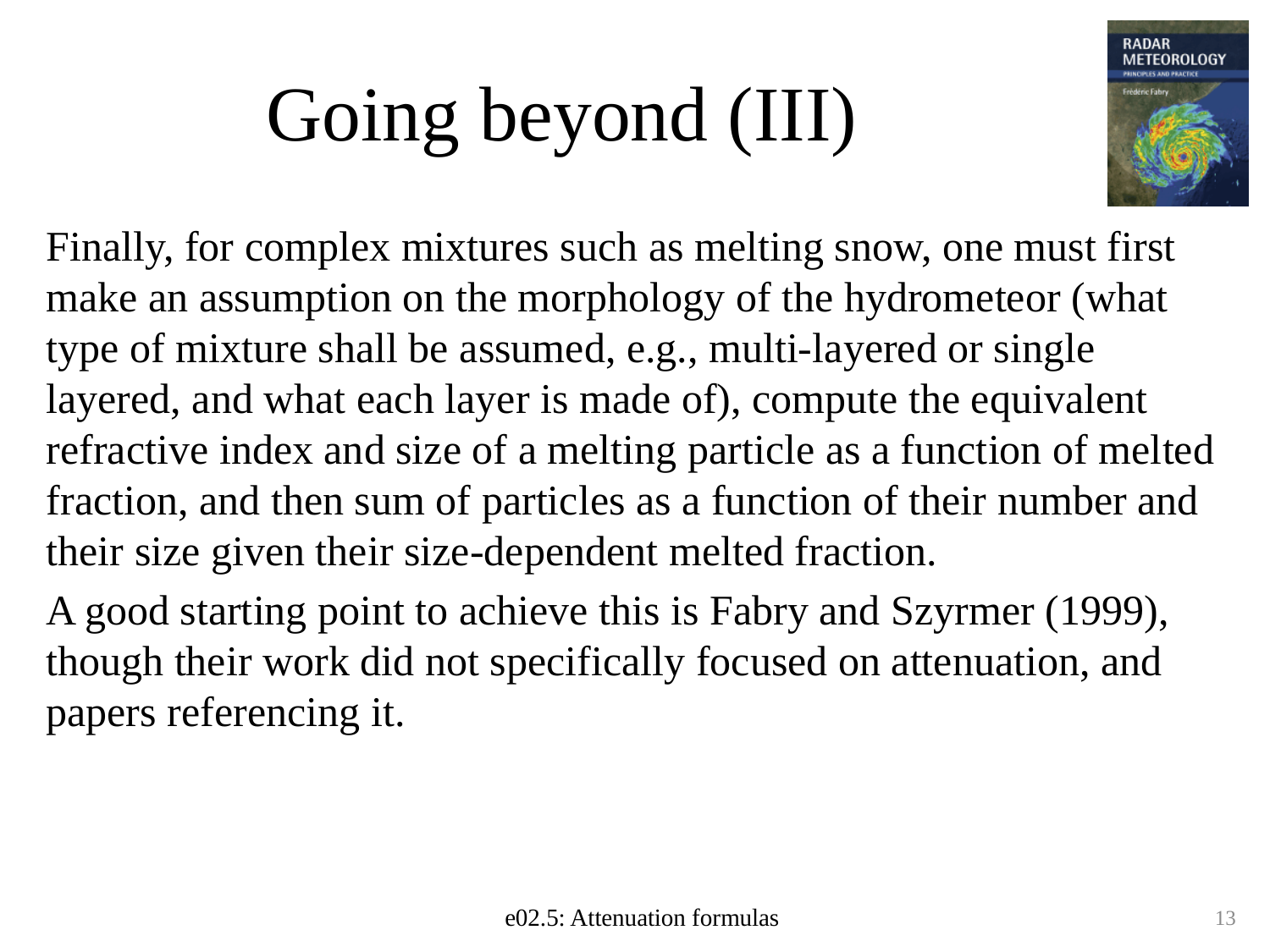

# Going beyond (III)
Finally, for complex mixtures such as melting snow, one must first make an assumption on the morphology of the hydrometeor (what type of mixture shall be assumed, e.g., multi-layered or single layered, and what each layer is made of), compute the equivalent refractive index and size of a melting particle as a function of melted fraction, and then sum of particles as a function of their number and their size given their size-dependent melted fraction.
A good starting point to achieve this is Fabry and Szyrmer (1999), though their work did not specifically focused on attenuation, and papers referencing it.
e02.5: Attenuation formulas
13